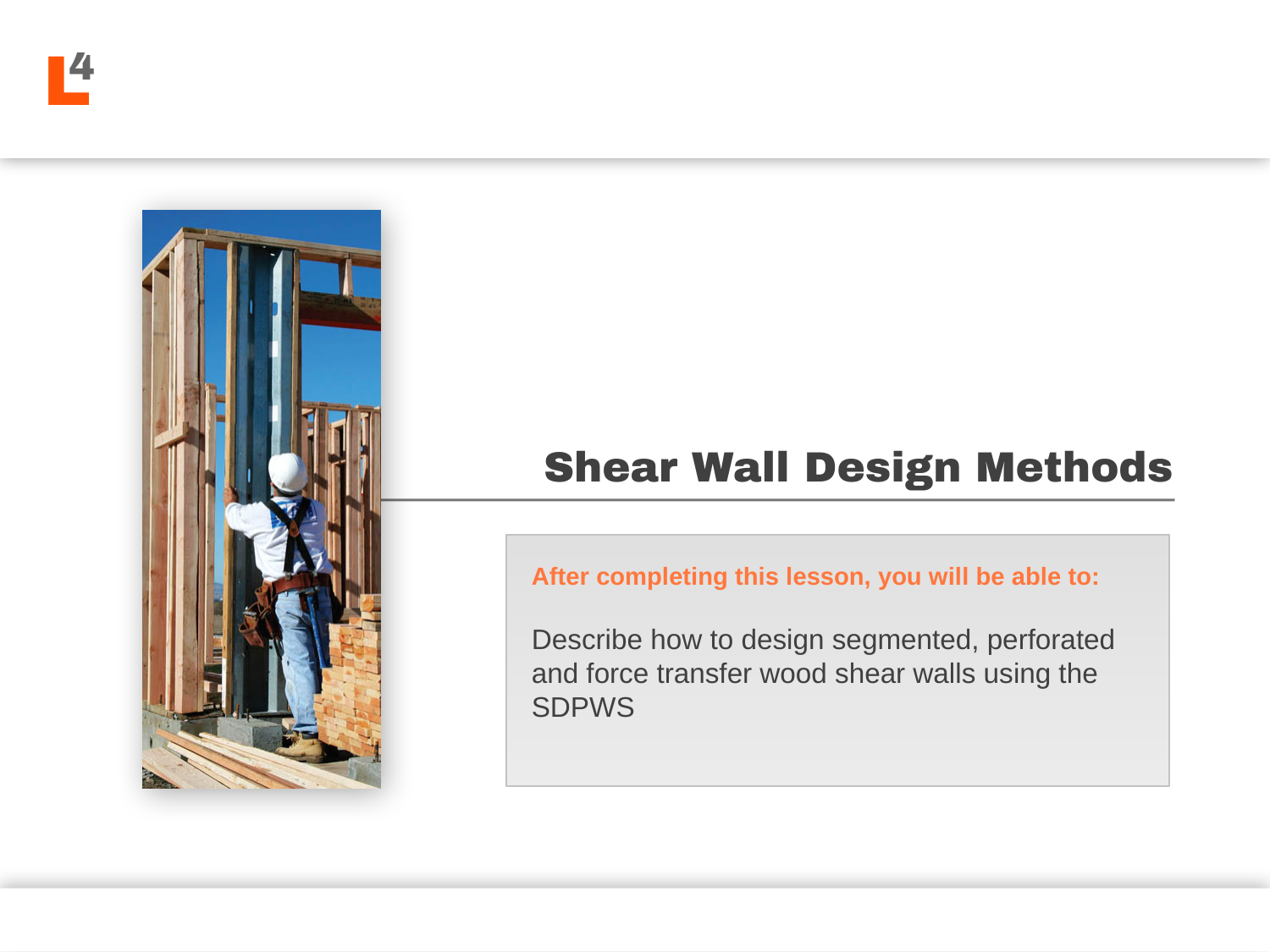

L
4
Shear Wall Design Methods
After completing this lesson, you will be able to:
Describe how to design segmented, perforated and force transfer wood shear walls using the SDPWS